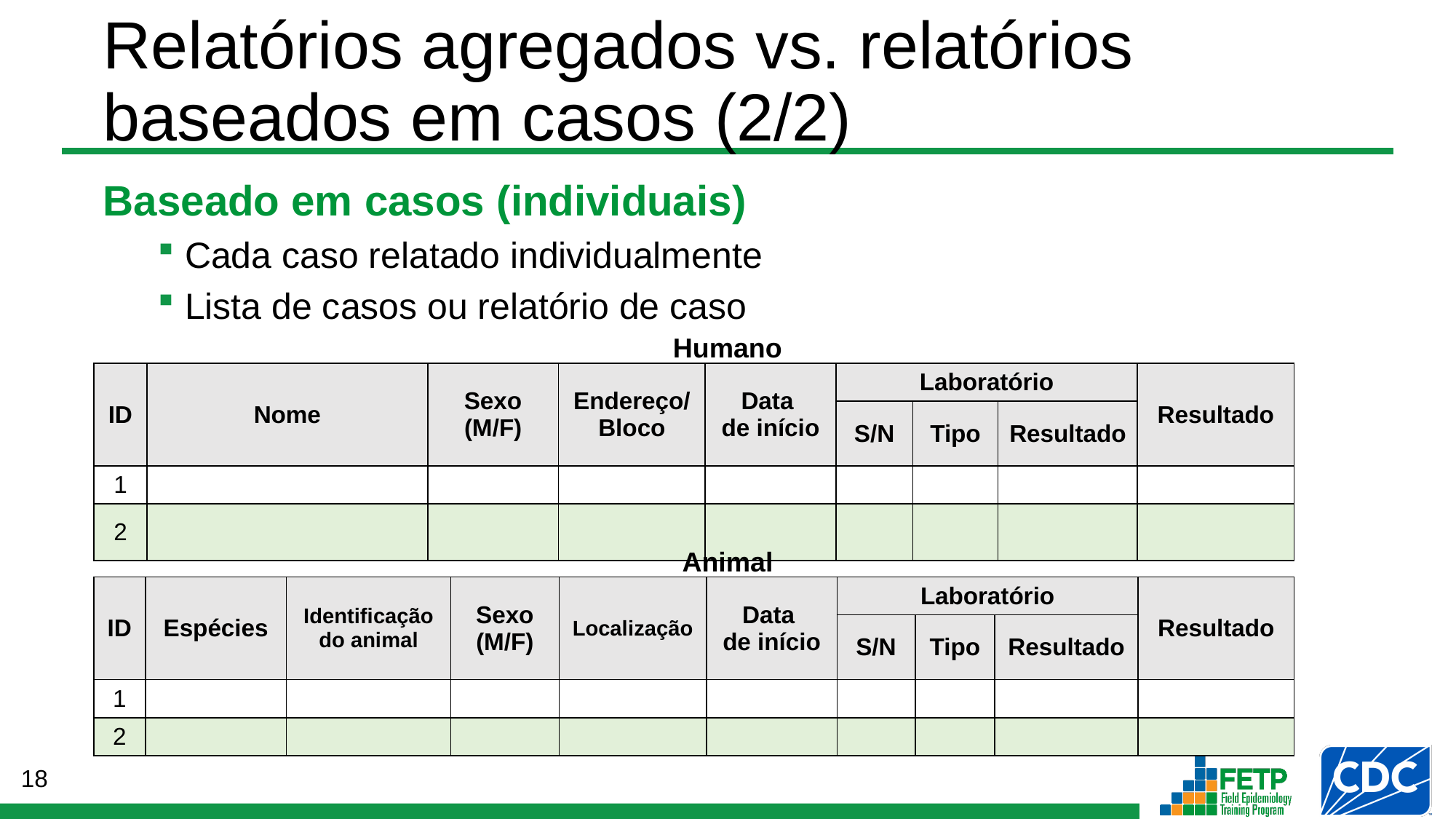

Relatórios agregados vs. relatórios baseados em casos (2/2)
Baseado em casos (individuais)
Cada caso relatado individualmente
Lista de casos ou relatório de caso
Humano
| ID | Nome | Sexo (M/F) | Endereço/ Bloco | Data de início | Laboratório |  |  | Resultado |
| --- | --- | --- | --- | --- | --- | --- | --- | --- |
|  |  |  |  |  | S/N | Tipo | Resultado |  |
| 1 |  |  |  |  |  |  |  |  |
| 2 |  |  |  |  |  |  |  |  |
Animal
| ID | Espécies | Identificação do animal | Sexo (M/F) | Localização | Data de início | Laboratório |  |  | Resultado |
| --- | --- | --- | --- | --- | --- | --- | --- | --- | --- |
|  |  |  |  |  |  | S/N | Tipo | Resultado |  |
| 1 |  |  |  |  |  |  |  |  |  |
| 2 |  |  |  |  |  |  |  |  |  |